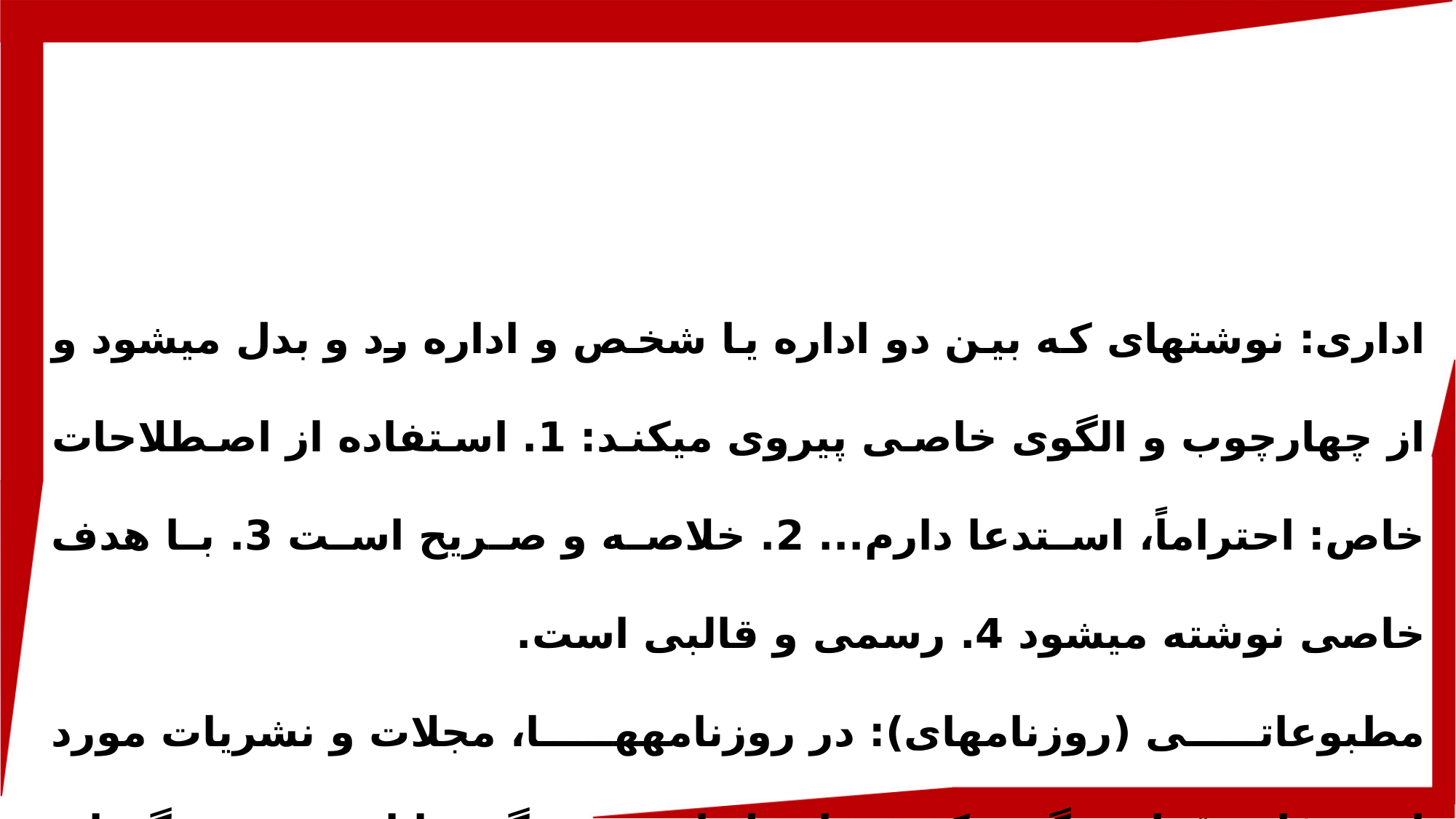

اداری: نوشته­ای که بین دو اداره یا شخص و اداره رد و بدل می­شود و از چهارچوب و الگوی خاصی پیروی می­کند: 1. استفاده از اصطلاحات خاص: احتراماً، استدعا دارم... 2. خلاصه و صریح است 3. با هدف خاصی نوشته می­شود 4. رسمی و قالبی است.
مطبوعاتی (روزنامه­ای): در روزنامه­ها، مجلات و نشریات مورد استفاده قرار می­گیرد که شامل این ویژگی­ها است: ویژگی­های مطبوعاتی: 1. استفاده از اصلاحات و عبارت­هایی که برای عموم قابل فهم باشد.